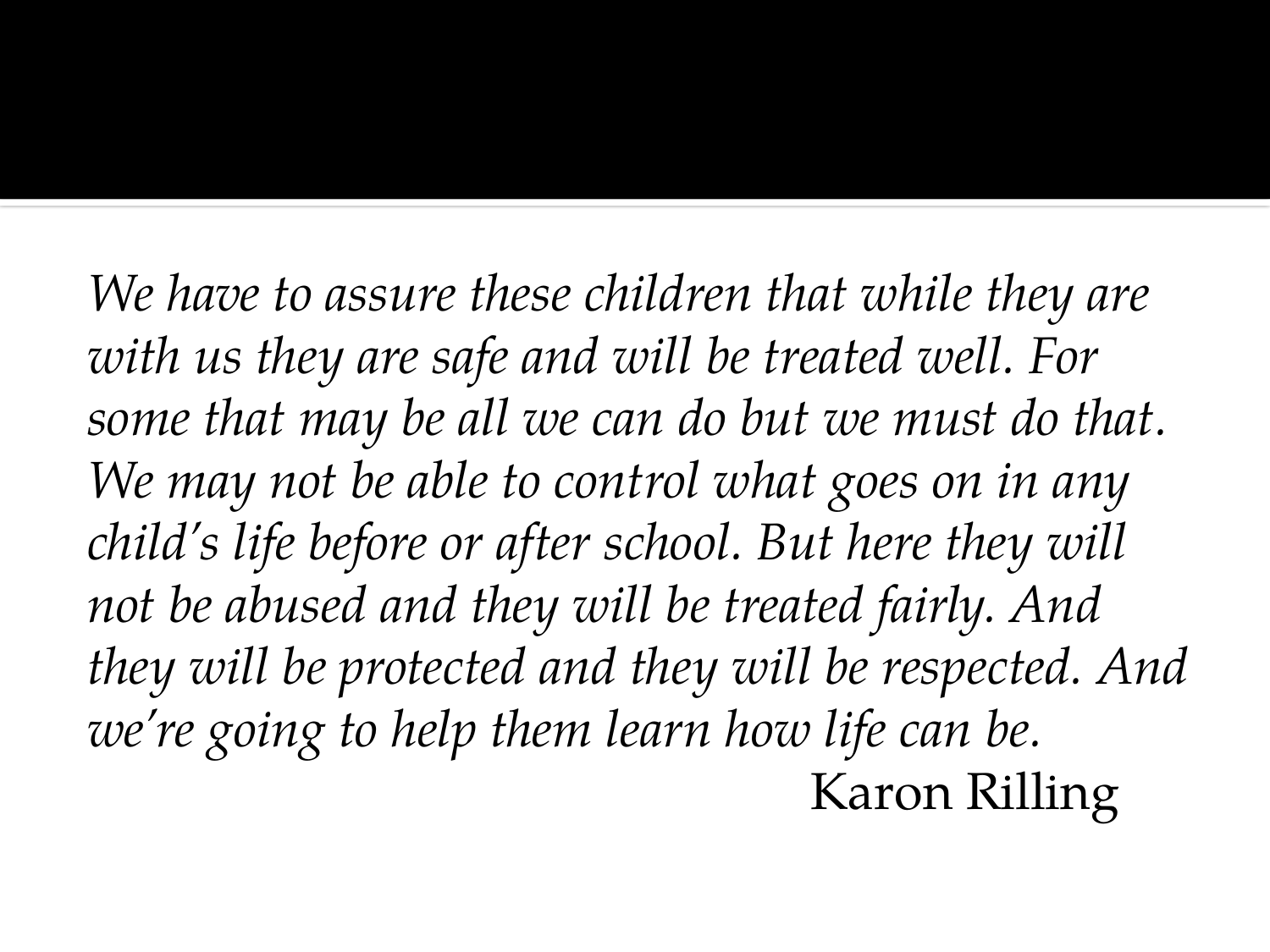

#
We have to assure these children that while they are with us they are safe and will be treated well. For some that may be all we can do but we must do that. We may not be able to control what goes on in any child’s life before or after school. But here they will not be abused and they will be treated fairly. And they will be protected and they will be respected. And we’re going to help them learn how life can be.
                                                        Karon Rilling